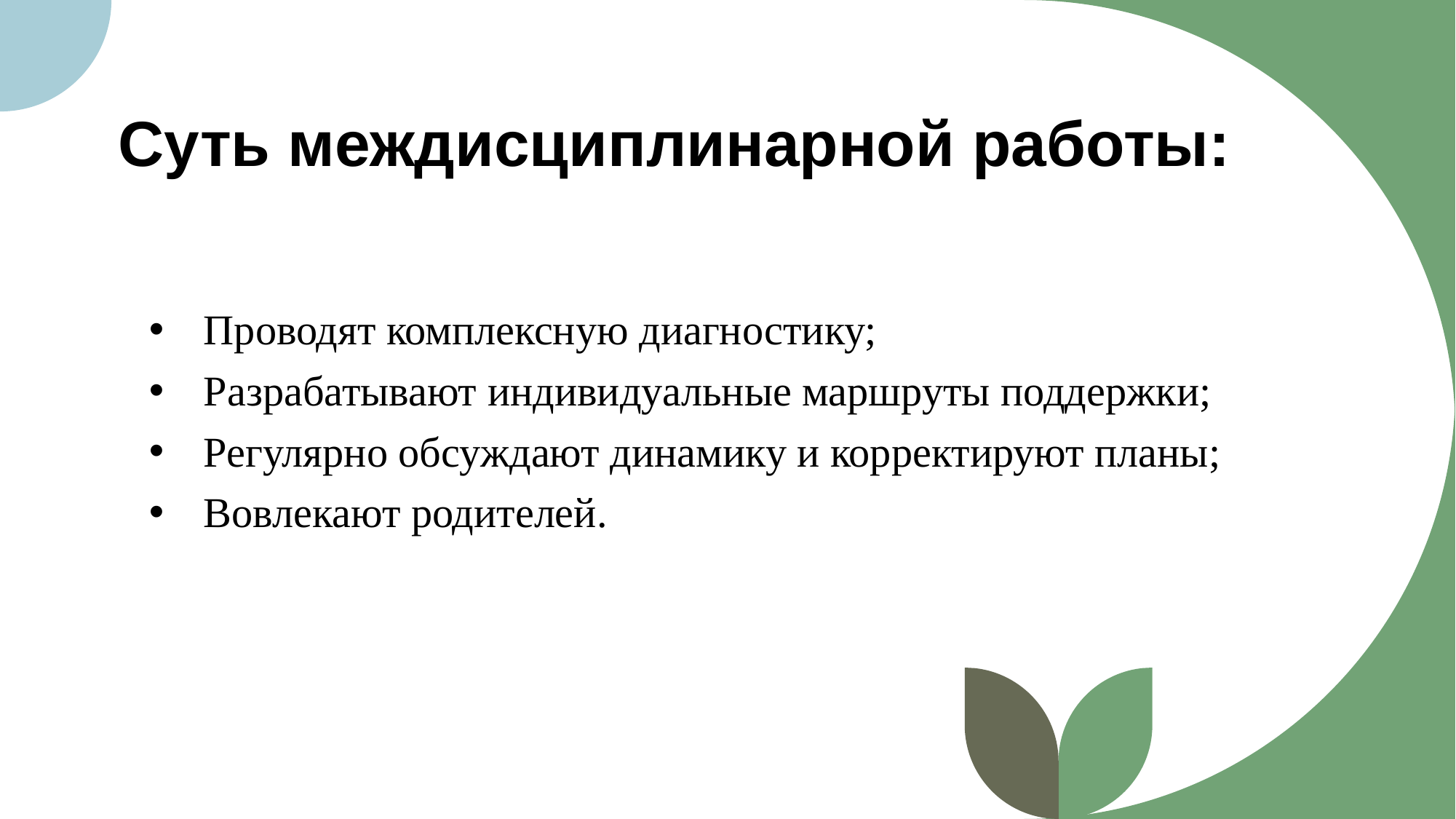

# Суть междисциплинарной работы:

Проводят комплексную диагностику;
Разрабатывают индивидуальные маршруты поддержки;
Регулярно обсуждают динамику и корректируют планы;
Вовлекают родителей.